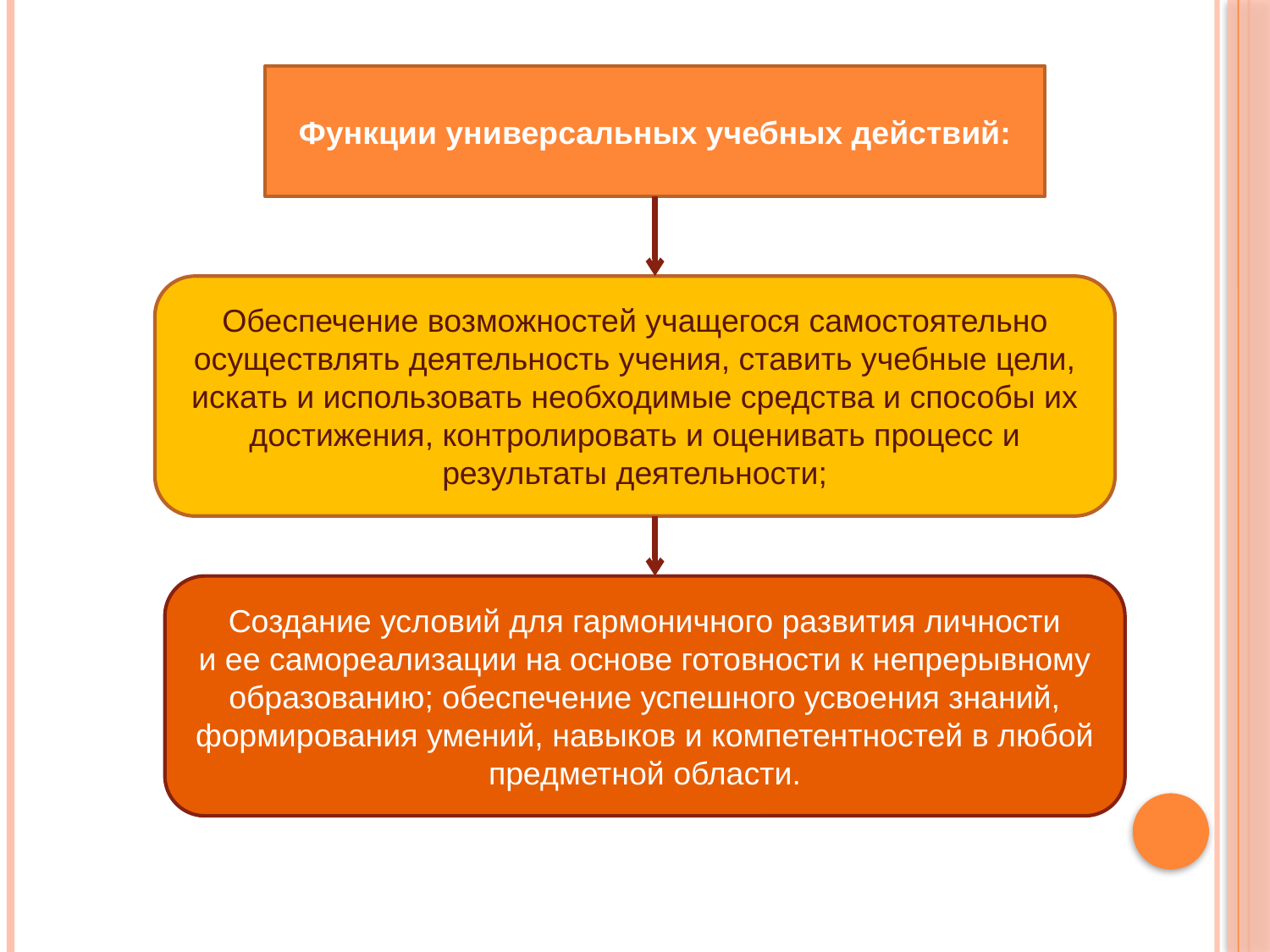

Функции универсальных учебных действий:
Обеспечение возможностей учащегося самостоятельно
осуществлять деятельность учения, ставить учебные цели, искать и использовать необходимые средства и способы их достижения, контролировать и оценивать процесс и результаты деятельности;
Создание условий для гармоничного развития личности
и ее самореализации на основе готовности к непрерывному
образованию; обеспечение успешного усвоения знаний, формирования умений, навыков и компетентностей в любой предметной области.